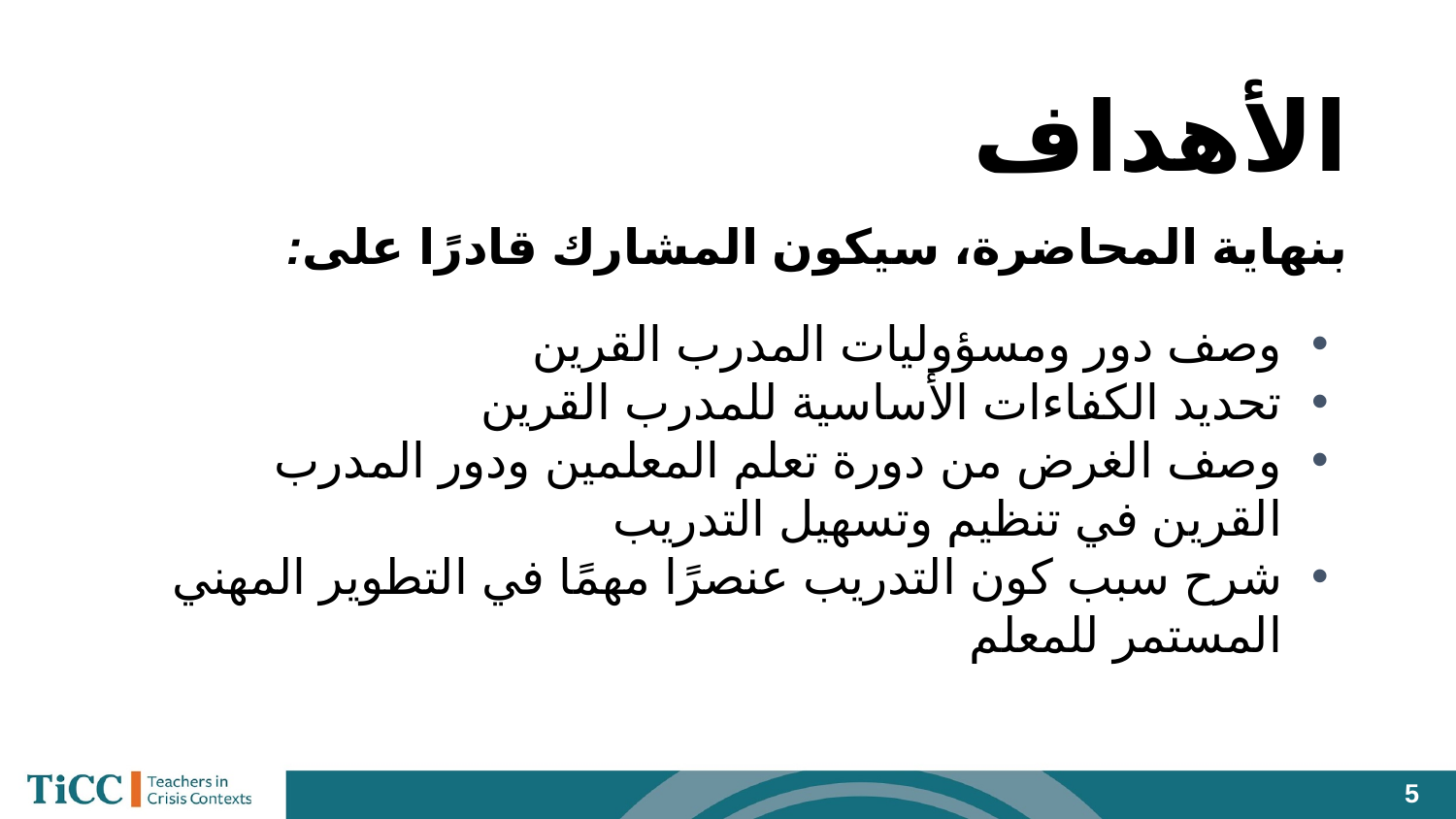

# الأهداف
بنهاية المحاضرة، سيكون المشارك قادرًا على:
وصف دور ومسؤوليات المدرب القرين
تحديد الكفاءات الأساسية للمدرب القرين
وصف الغرض من دورة تعلم المعلمين ودور المدرب القرين في تنظيم وتسهيل التدريب
شرح سبب كون التدريب عنصرًا مهمًا في التطوير المهني المستمر للمعلم
5